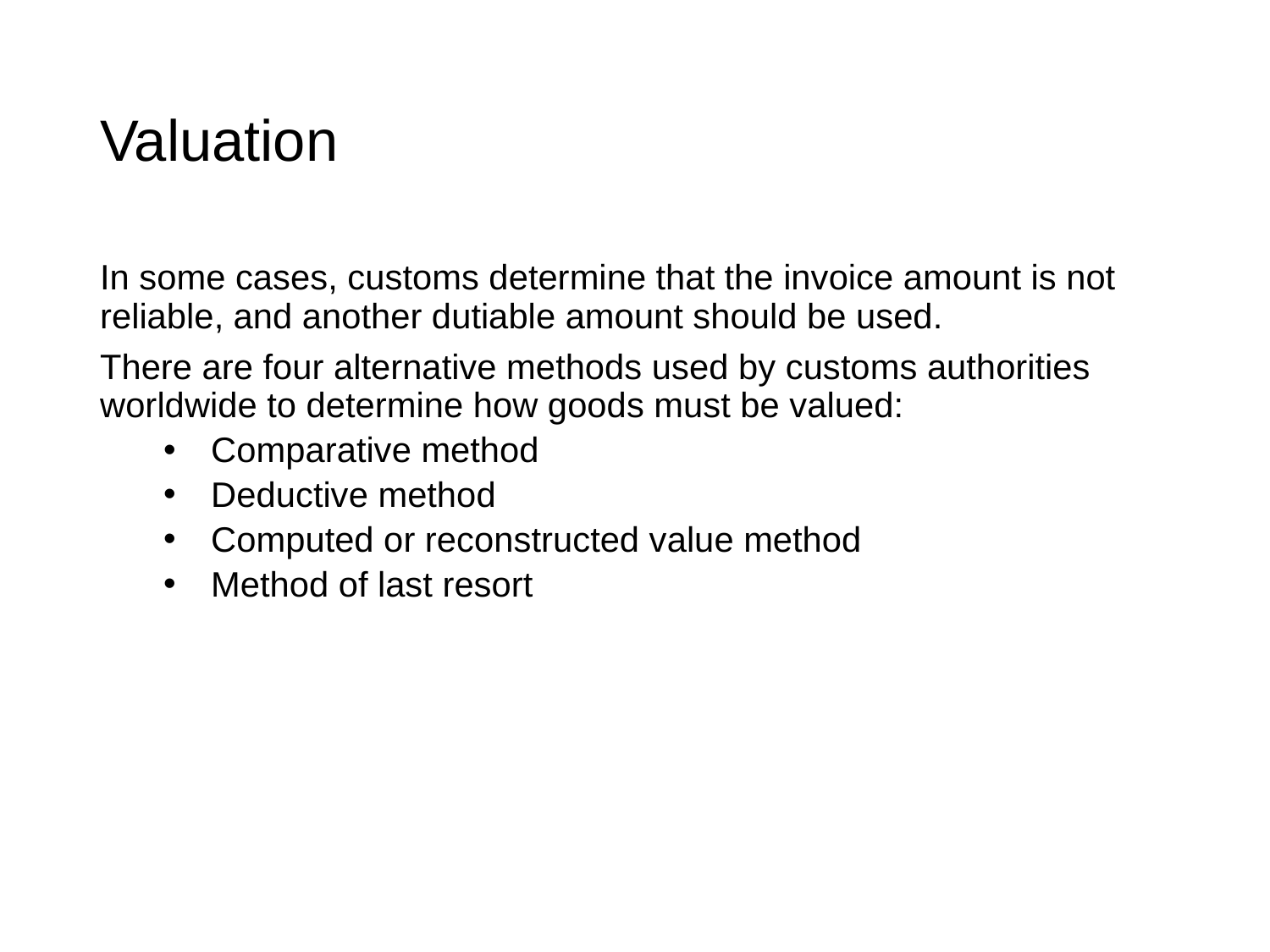

# Valuation
In some cases, customs determine that the invoice amount is not reliable, and another dutiable amount should be used.
There are four alternative methods used by customs authorities worldwide to determine how goods must be valued:
Comparative method
Deductive method
Computed or reconstructed value method
Method of last resort